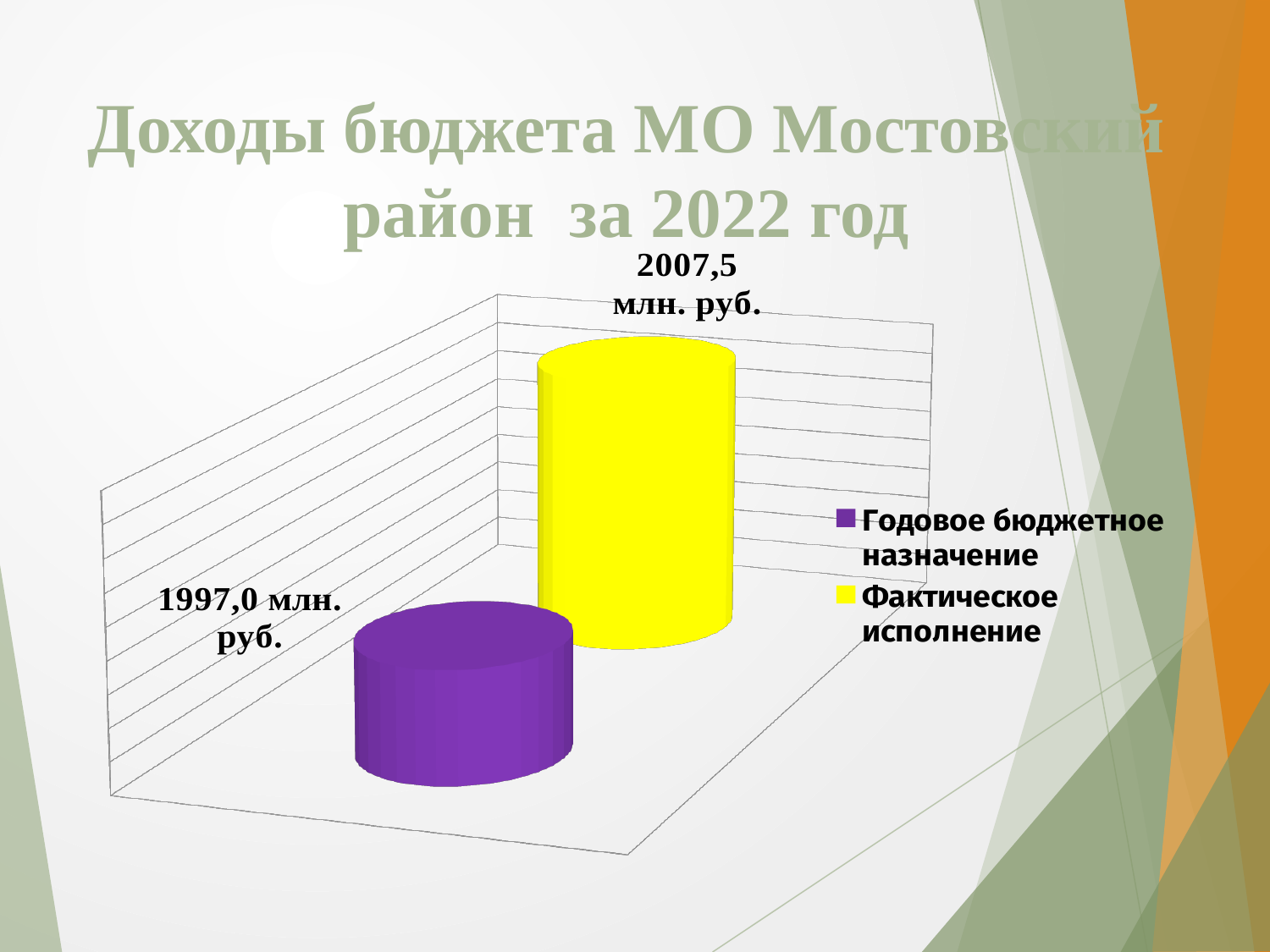

# Доходы бюджета МО Мостовский район  за 2022 год

[unsupported chart]